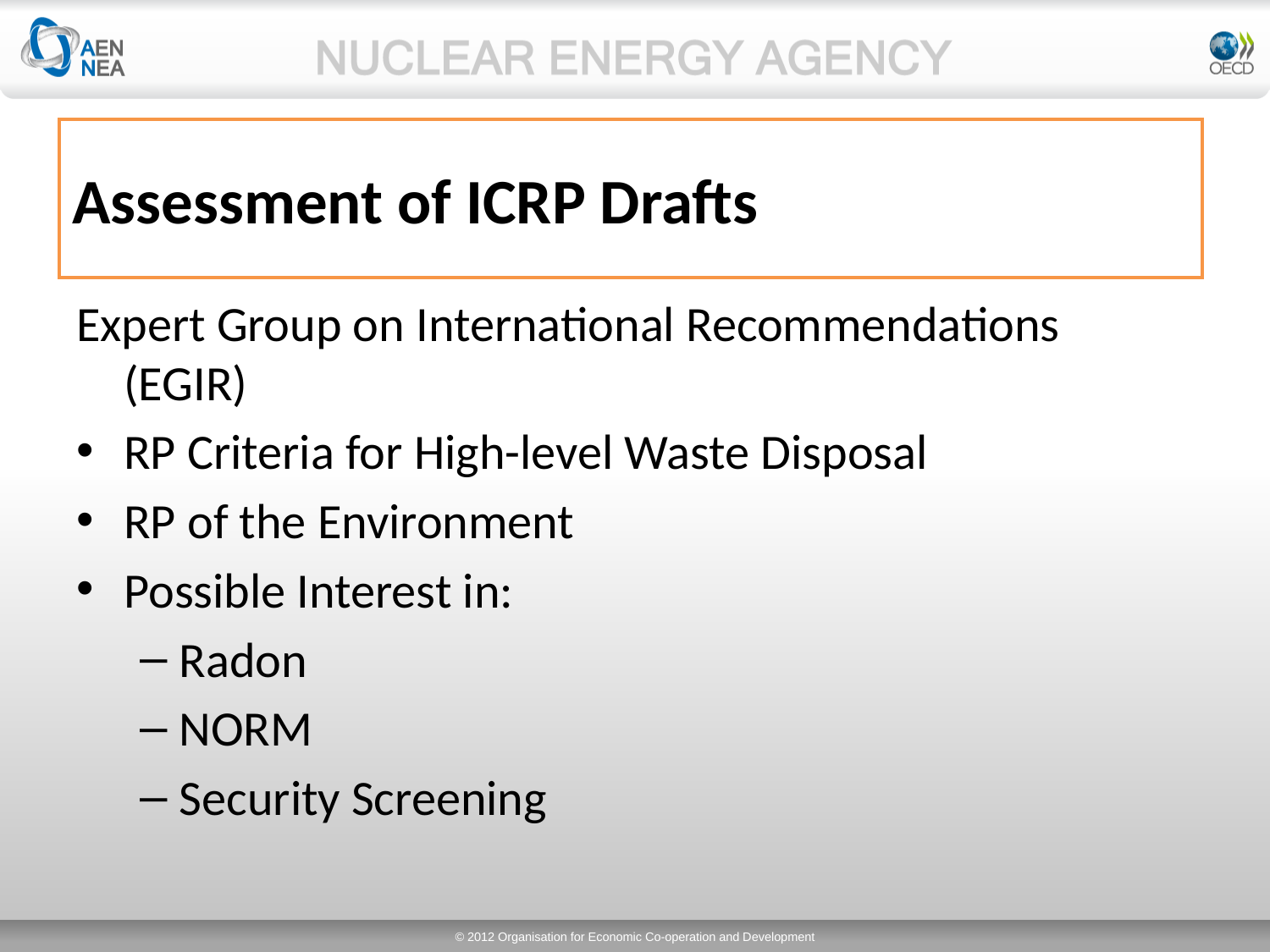

# Assessment of ICRP Drafts
Expert Group on International Recommendations (EGIR)
RP Criteria for High-level Waste Disposal
RP of the Environment
Possible Interest in:
Radon
NORM
Security Screening